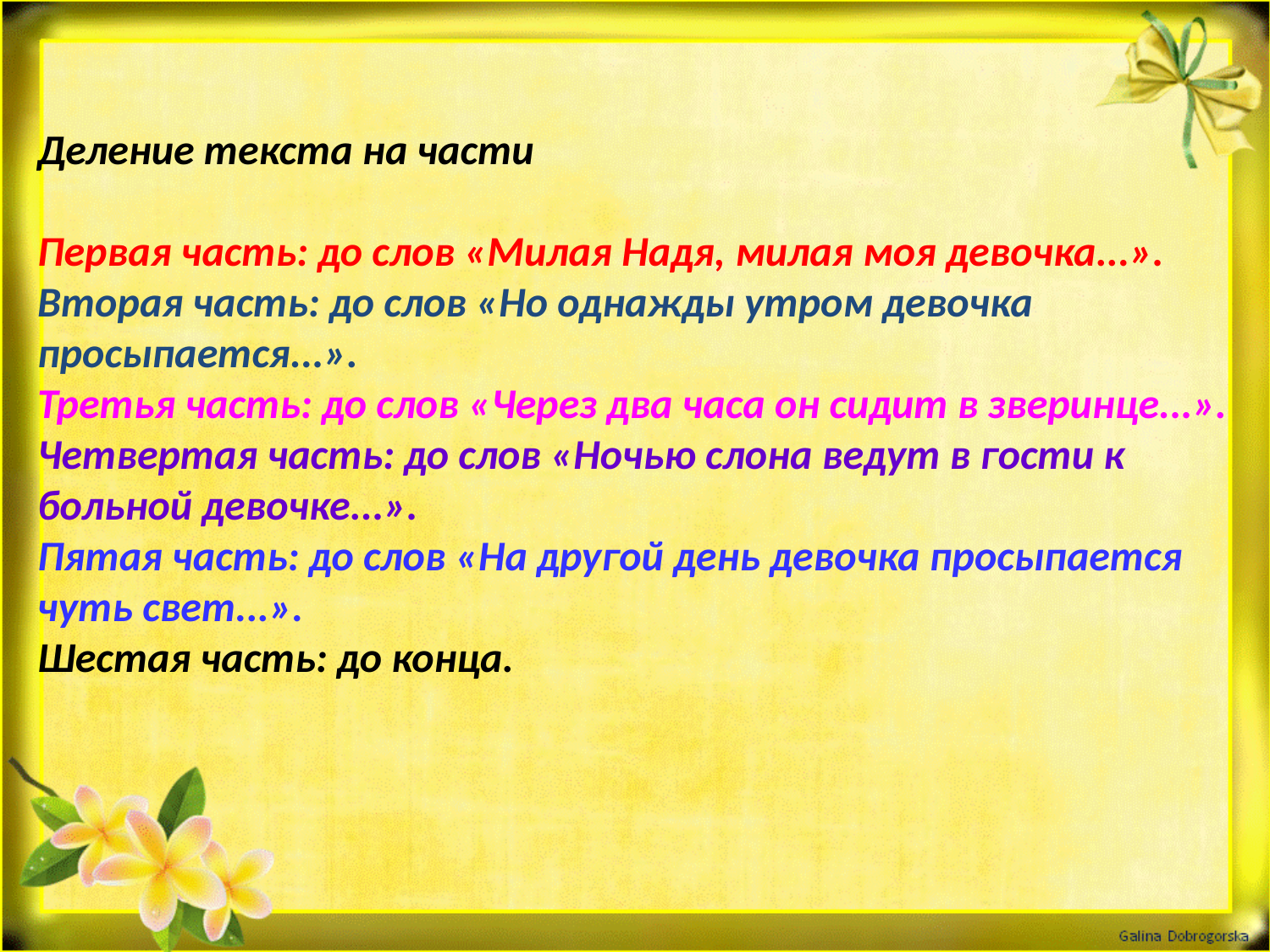

Деление текста на части

Первая часть: до слов «Милая Надя, милая моя девочка...».
Вторая часть: до слов «Но однажды утром девочка просыпается...».
Третья часть: до слов «Через два часа он сидит в зверинце...».
Четвертая часть: до слов «Ночью слона ведут в гости к больной девочке...».
Пятая часть: до слов «На другой день девочка просыпается чуть свет...».
Шестая часть: до конца.